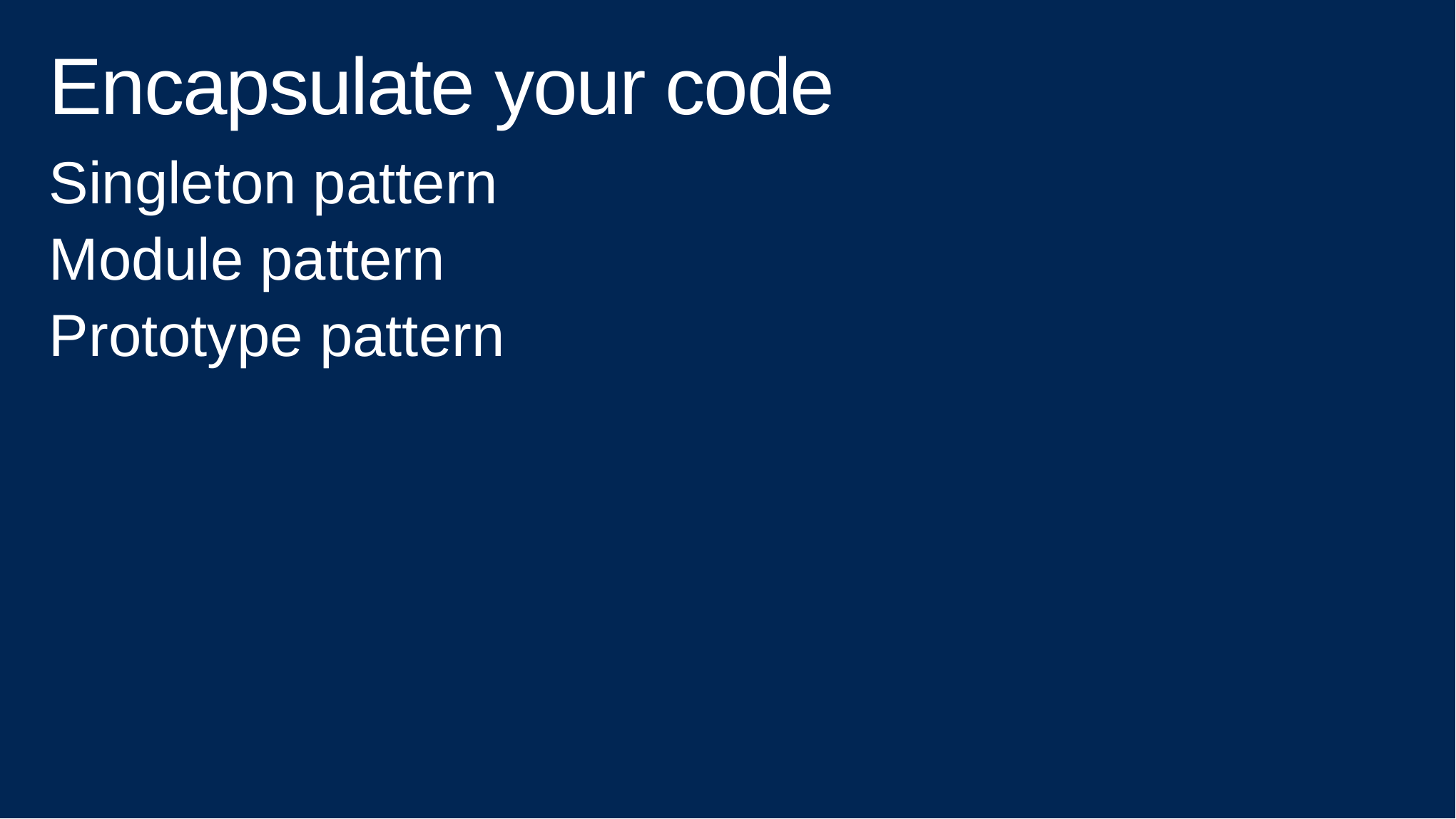

# Encapsulate your code
Singleton pattern
Module pattern
Prototype pattern